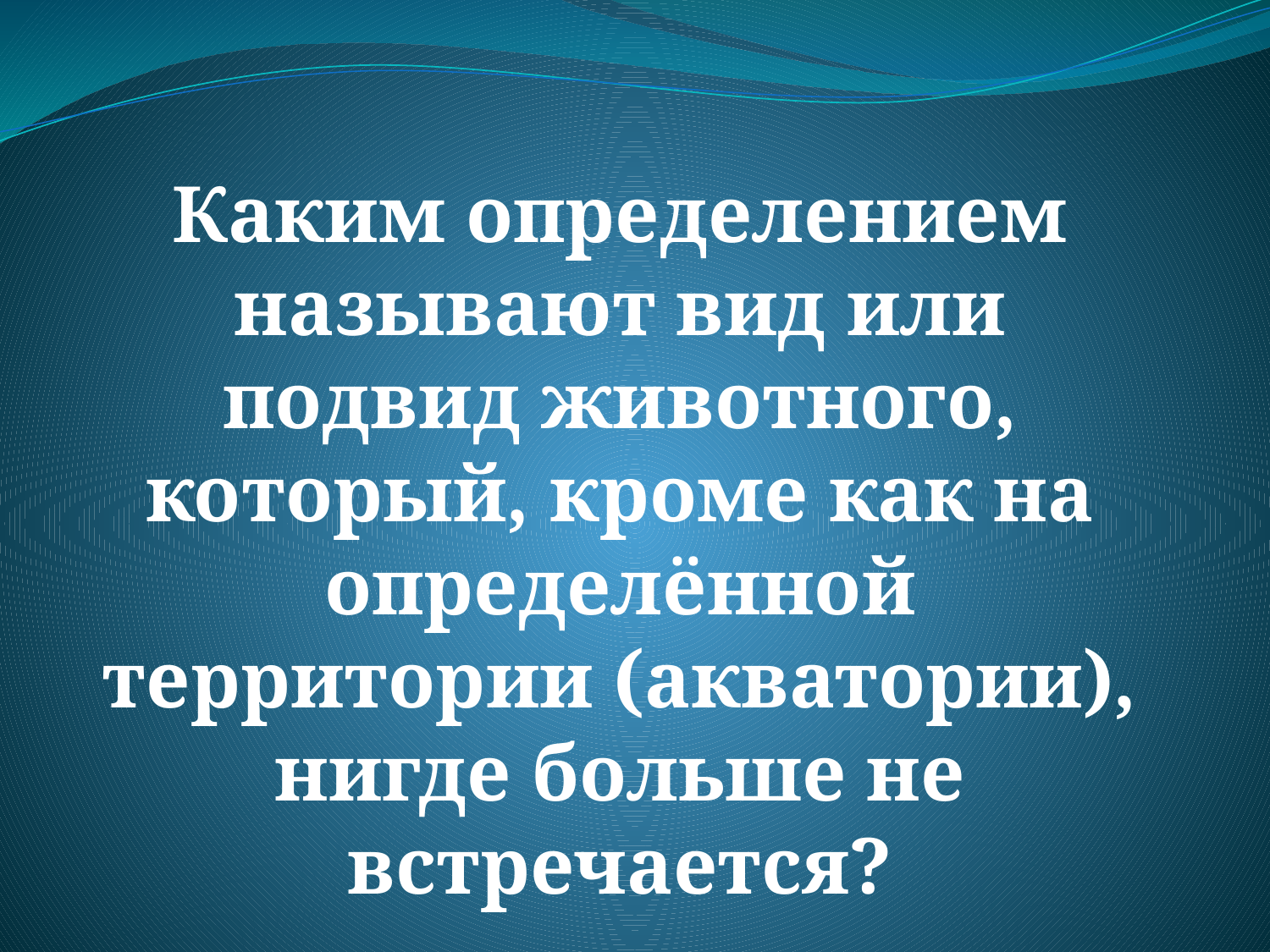

Каким определением называют вид или подвид животного, который, кроме как на определённой территории (акватории), нигде больше не встречается?